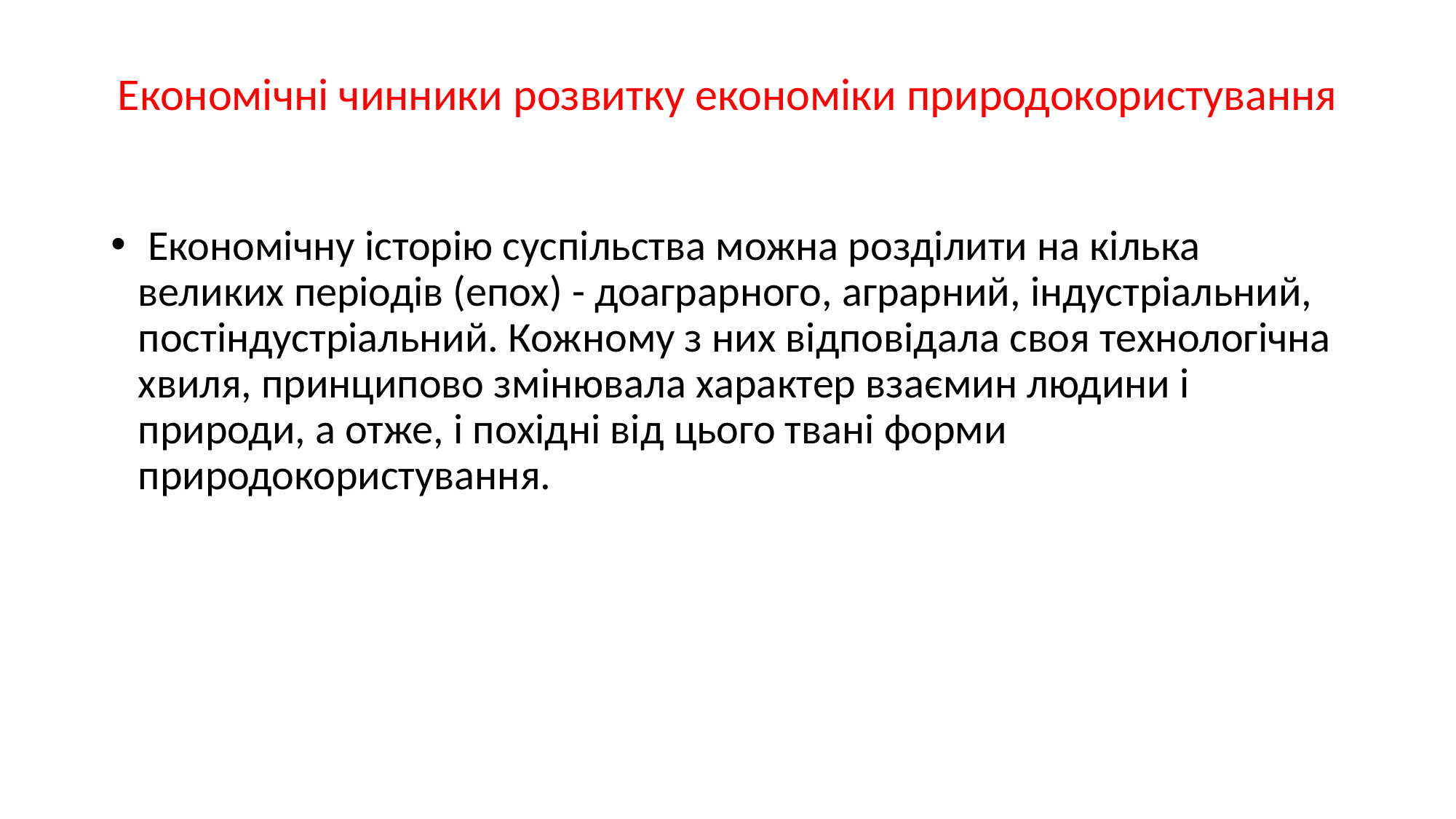

# Економічні чинники розвитку економіки природокористування
 Економічну історію суспільства можна розділити на кілька великих періодів (епох) - доаграрного, аграрний, індустріальний, постіндустріальний. Кожному з них відповідала своя технологічна хвиля, принципово змінювала характер взаємин людини і природи, а отже, і похідні від цього твані форми природокористування.